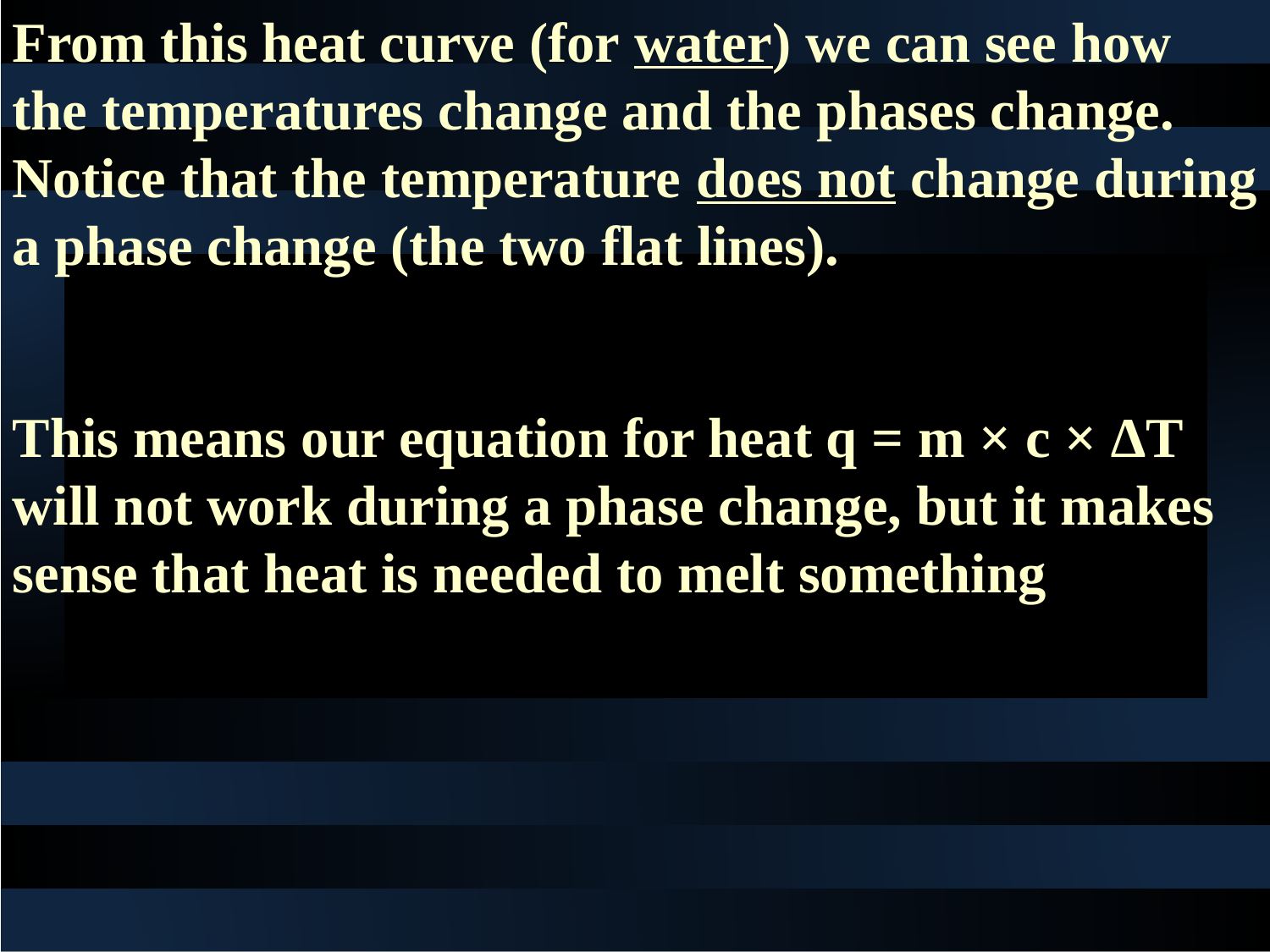

From this heat curve (for water) we can see how the temperatures change and the phases change.  Notice that the temperature does not change during a phase change (the two flat lines).

This means our equation for heat q = m × c × ∆T will not work during a phase change, but it makes sense that heat is needed to melt something